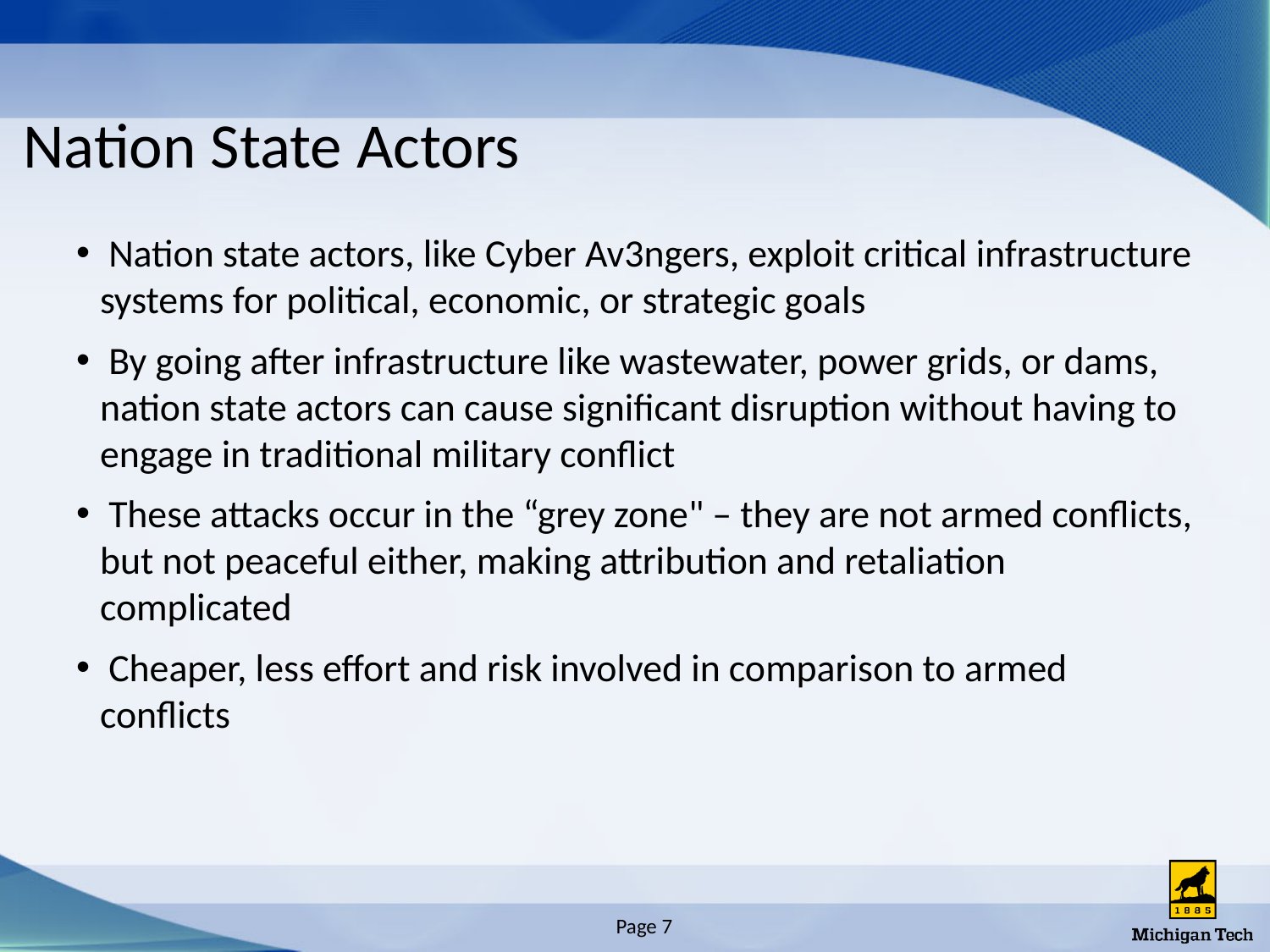

# Nation State Actors
 Nation state actors, like Cyber Av3ngers, exploit critical infrastructure systems for political, economic, or strategic goals
 By going after infrastructure like wastewater, power grids, or dams, nation state actors can cause significant disruption without having to engage in traditional military conflict
 These attacks occur in the “grey zone" – they are not armed conflicts, but not peaceful either, making attribution and retaliation complicated
 Cheaper, less effort and risk involved in comparison to armed conflicts